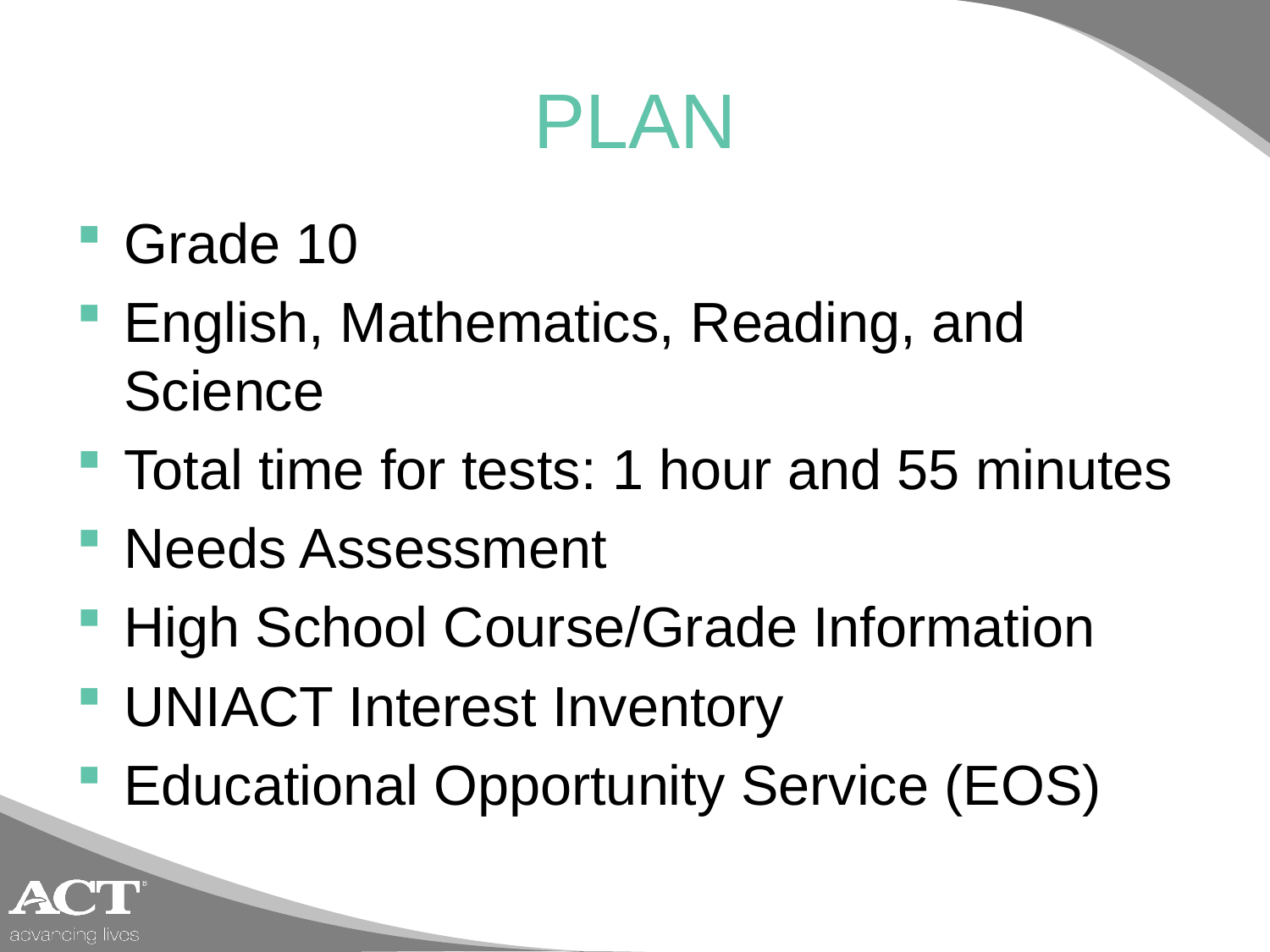

# PLAN
Grade 10
English, Mathematics, Reading, and Science
Total time for tests: 1 hour and 55 minutes
Needs Assessment
High School Course/Grade Information
UNIACT Interest Inventory
Educational Opportunity Service (EOS)